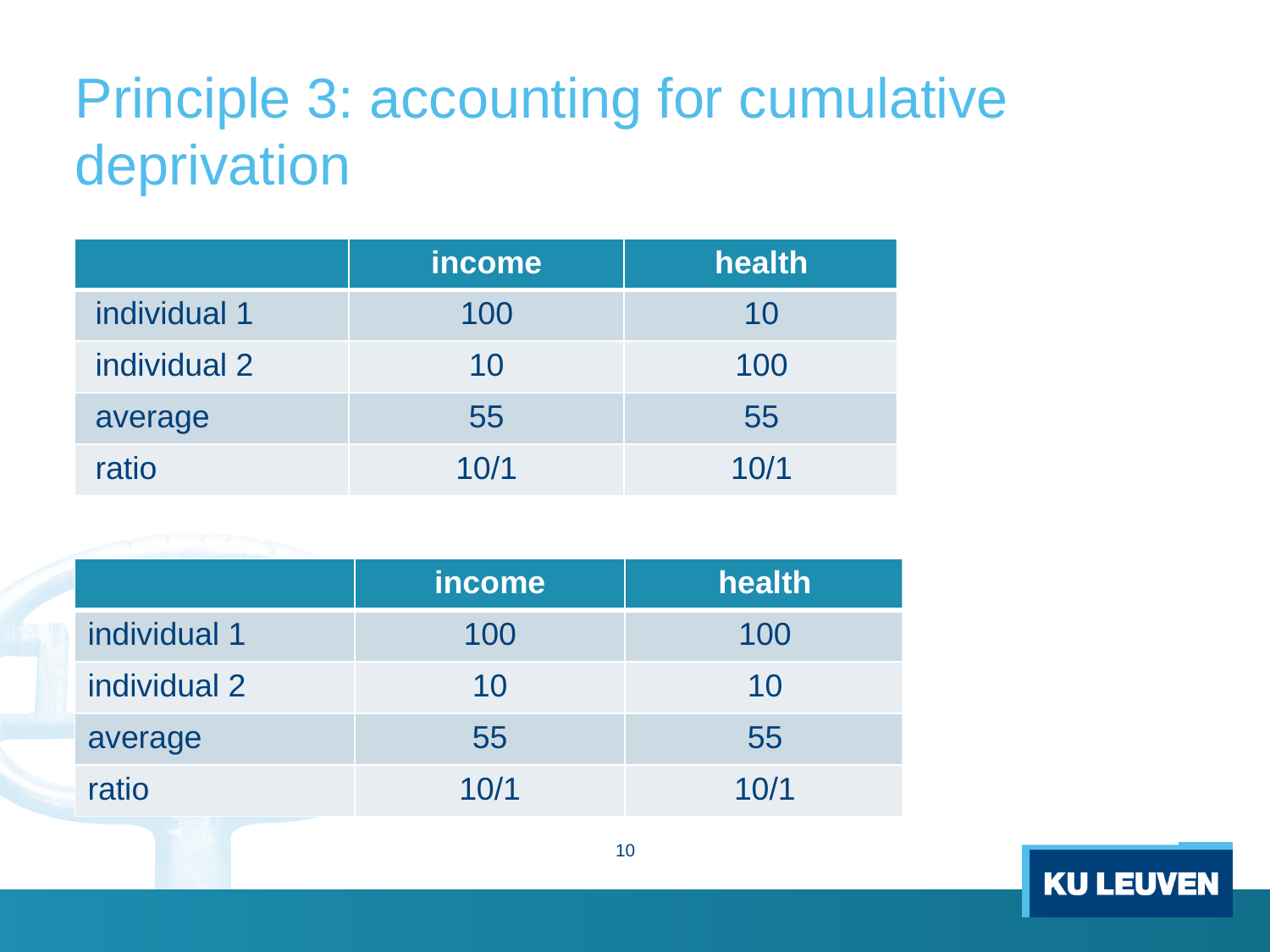

# Principle 3: accounting for cumulative deprivation

|  | income | health | “well-being” |
| --- | --- | --- | --- |
| individual 1 | 100 | 10 | 55 |
| individual 2 | 10 | 100 | 55 |
| average | 55 | 55 |  |
| ratio | 10/1 | 10/1 | 1/1 |

|  | income | health | “well-being” |
| --- | --- | --- | --- |
| individual 1 | 100 | 100 | 100 |
| individual 2 | 10 | 10 | 10 |
| average | 55 | 55 |  |
| ratio | 10/1 | 10/1 | 10/1 |

10